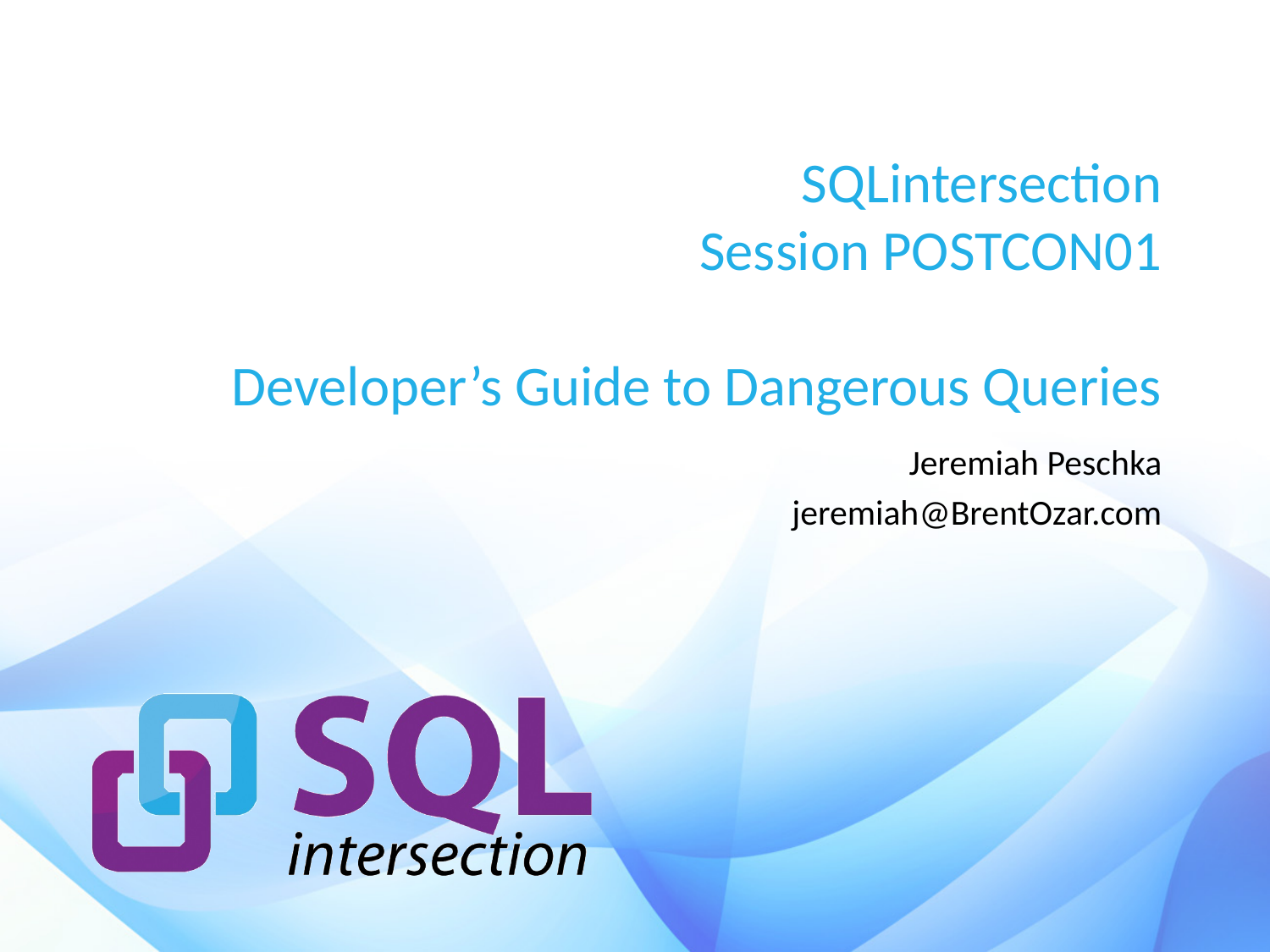

# SQLintersection Session POSTCON01 Developer’s Guide to Dangerous Queries
Jeremiah Peschka
jeremiah@BrentOzar.com